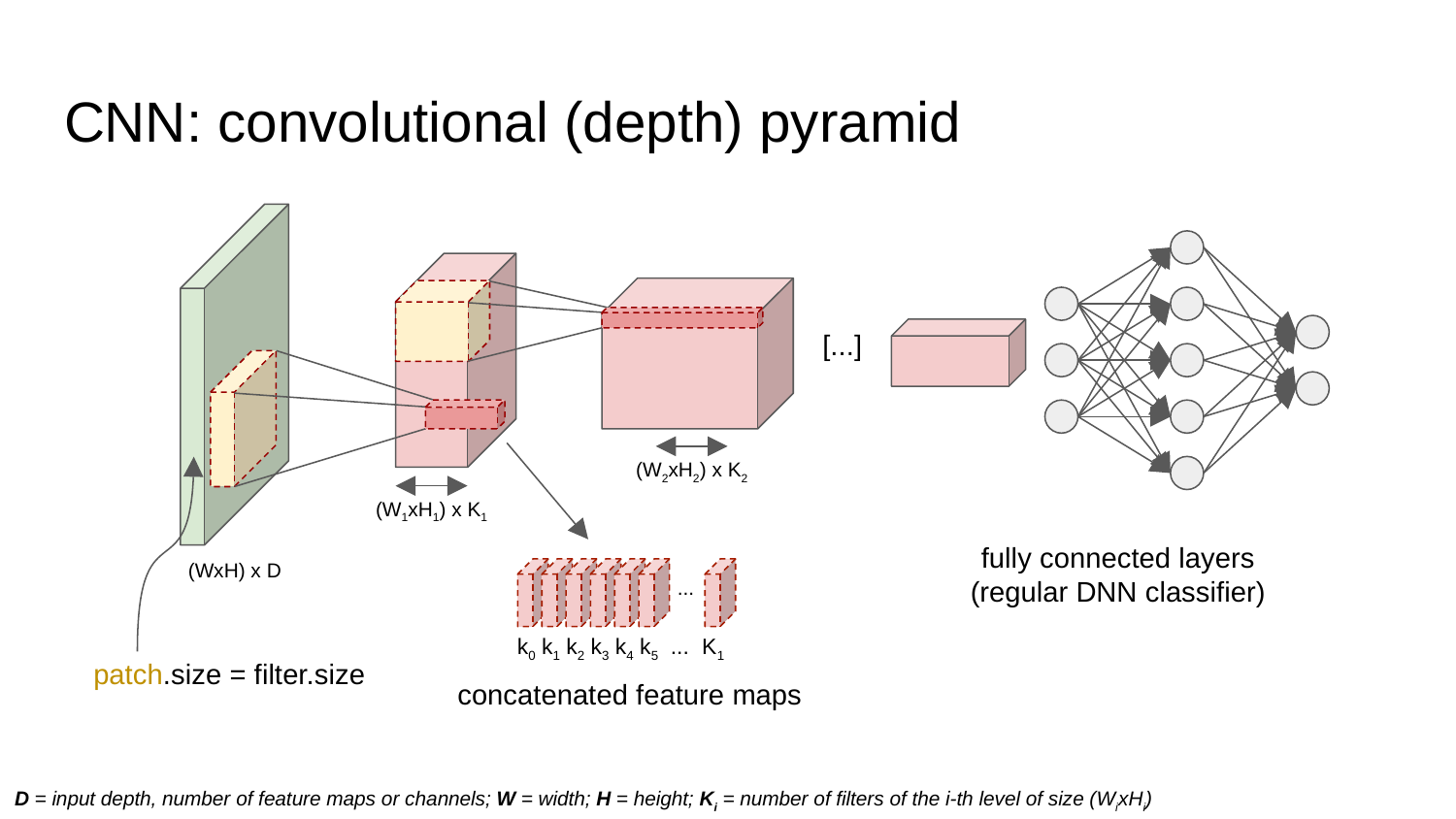

# CNN: convolutional (depth) pyramid

[...]

(W2xH2) x K2

(W1xH1) x K1
fully connected layers
(regular DNN classifier)
(WxH) x D
...

k0 k1 k2 k3 k4 k5  ...  K1
patch.size = filter.size
concatenated feature maps

D = input depth, number of feature maps or channels; W = width; H = height; Ki = number of filters of the i-th level of size (WixHi)